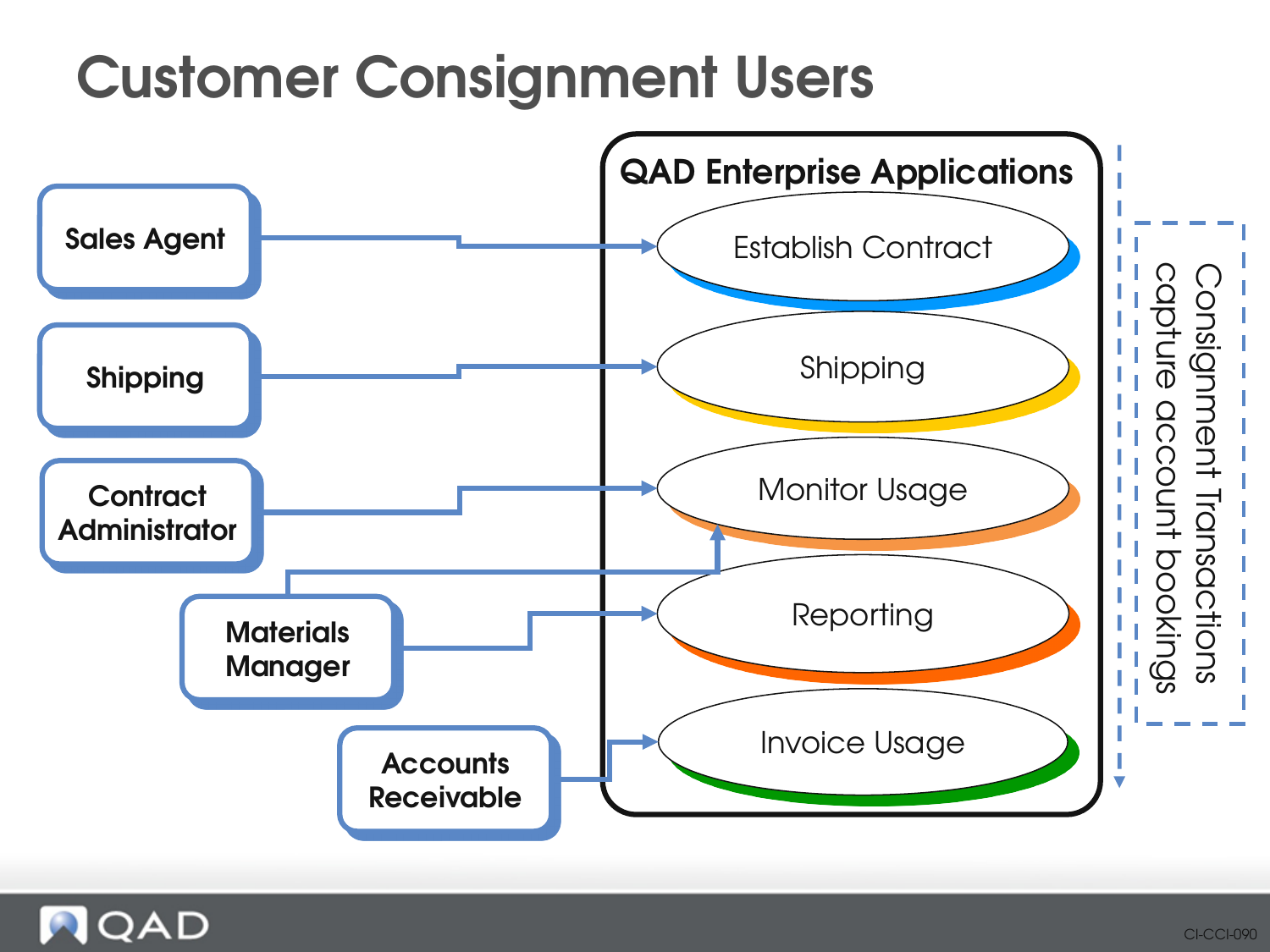

# Customer Consignment Users
QAD Enterprise Applications

Consignment Transactions
 capture account bookings
Sales Agent
Establish Contract
Shipping
Shipping
Monitor Usage
Contract Administrator
Reporting
Materials Manager
Invoice Usage
Accounts Receivable
CI-CCI-090